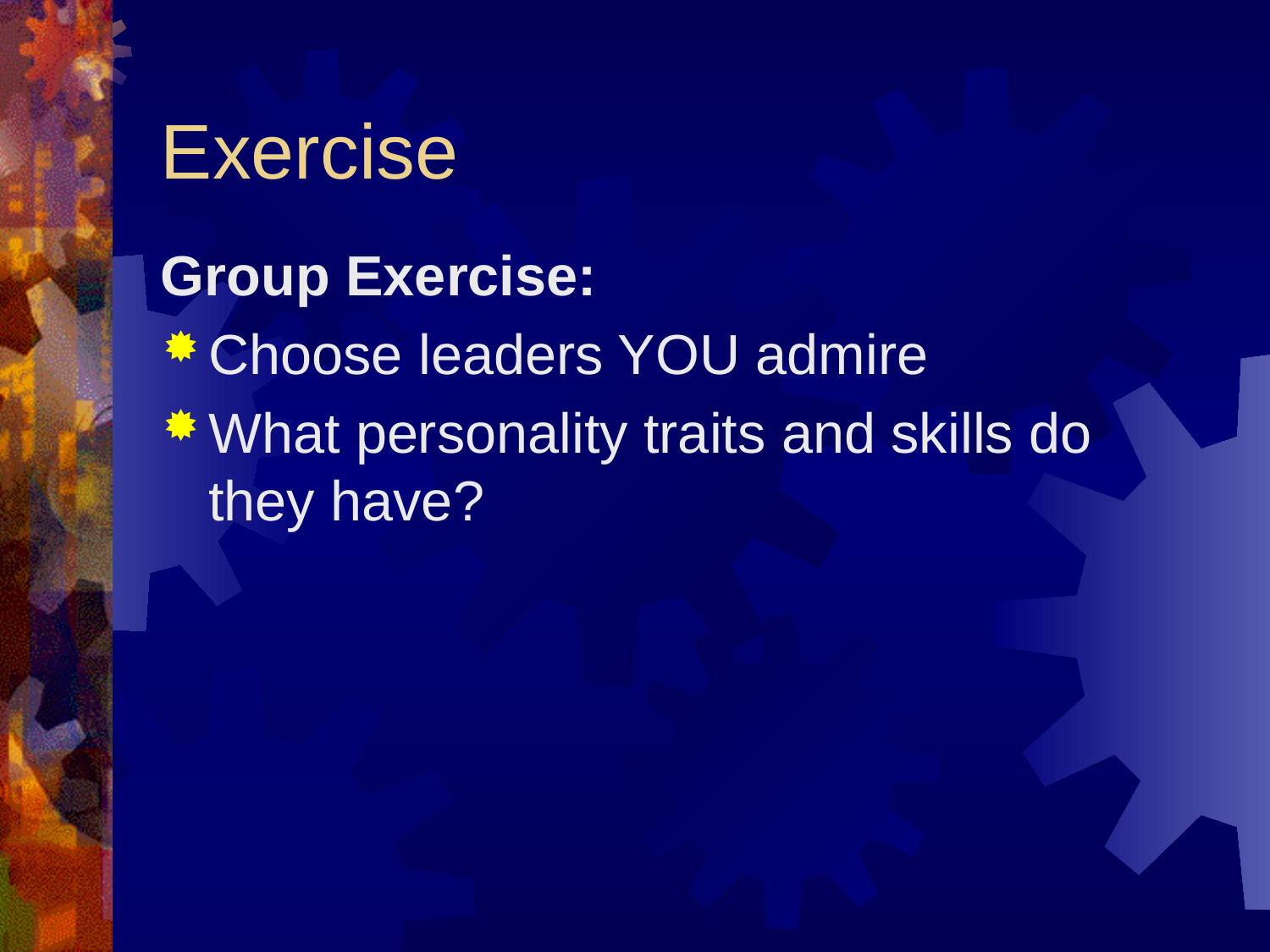

# Exercise
Group Exercise:
Choose leaders YOU admire
What personality traits and skills do they have?